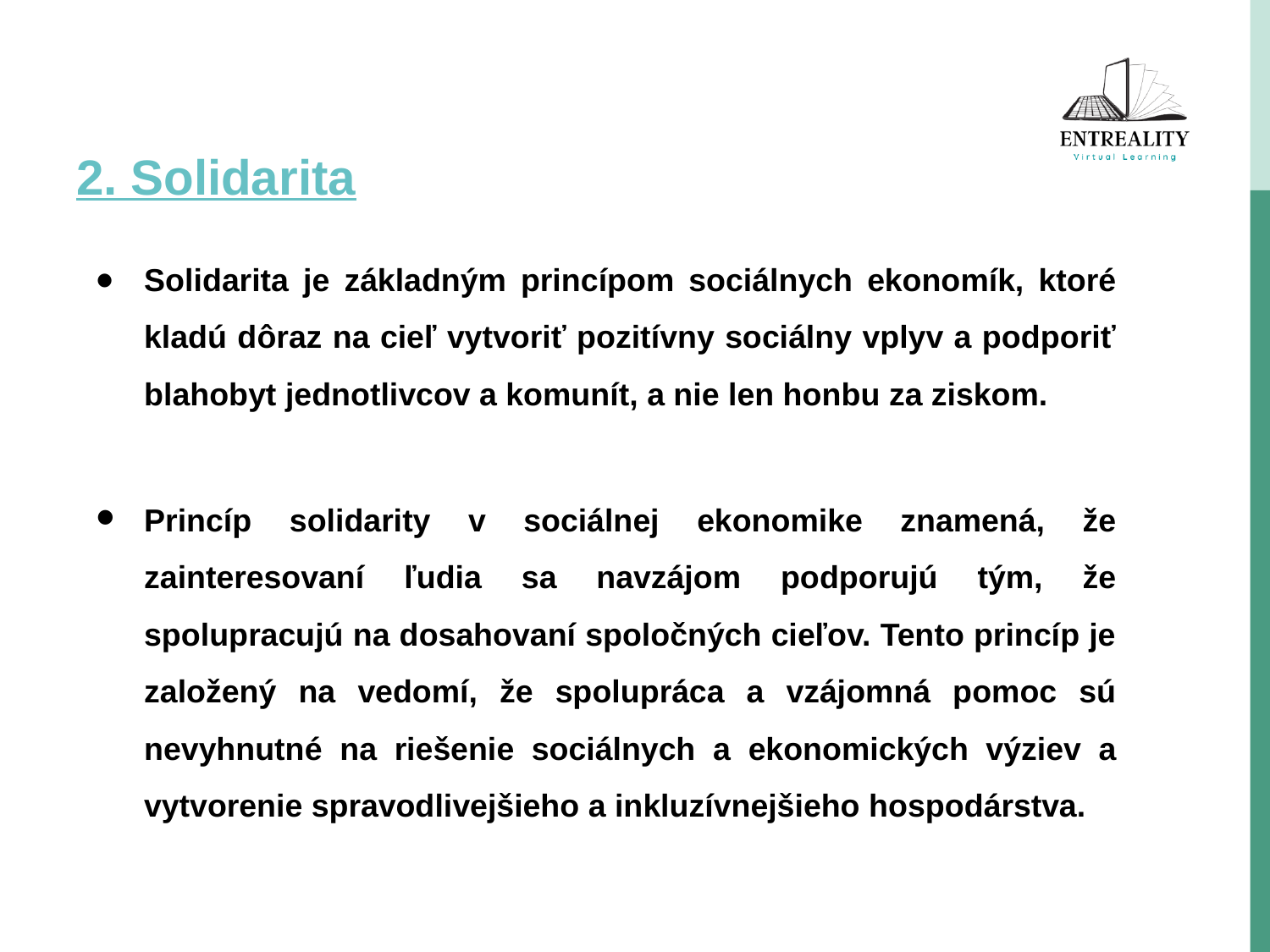

# 2. Solidarita
Solidarita je základným princípom sociálnych ekonomík, ktoré kladú dôraz na cieľ vytvoriť pozitívny sociálny vplyv a podporiť blahobyt jednotlivcov a komunít, a nie len honbu za ziskom.

Princíp solidarity v sociálnej ekonomike znamená, že zainteresovaní ľudia sa navzájom podporujú tým, že spolupracujú na dosahovaní spoločných cieľov. Tento princíp je založený na vedomí, že spolupráca a vzájomná pomoc sú nevyhnutné na riešenie sociálnych a ekonomických výziev a vytvorenie spravodlivejšieho a inkluzívnejšieho hospodárstva.